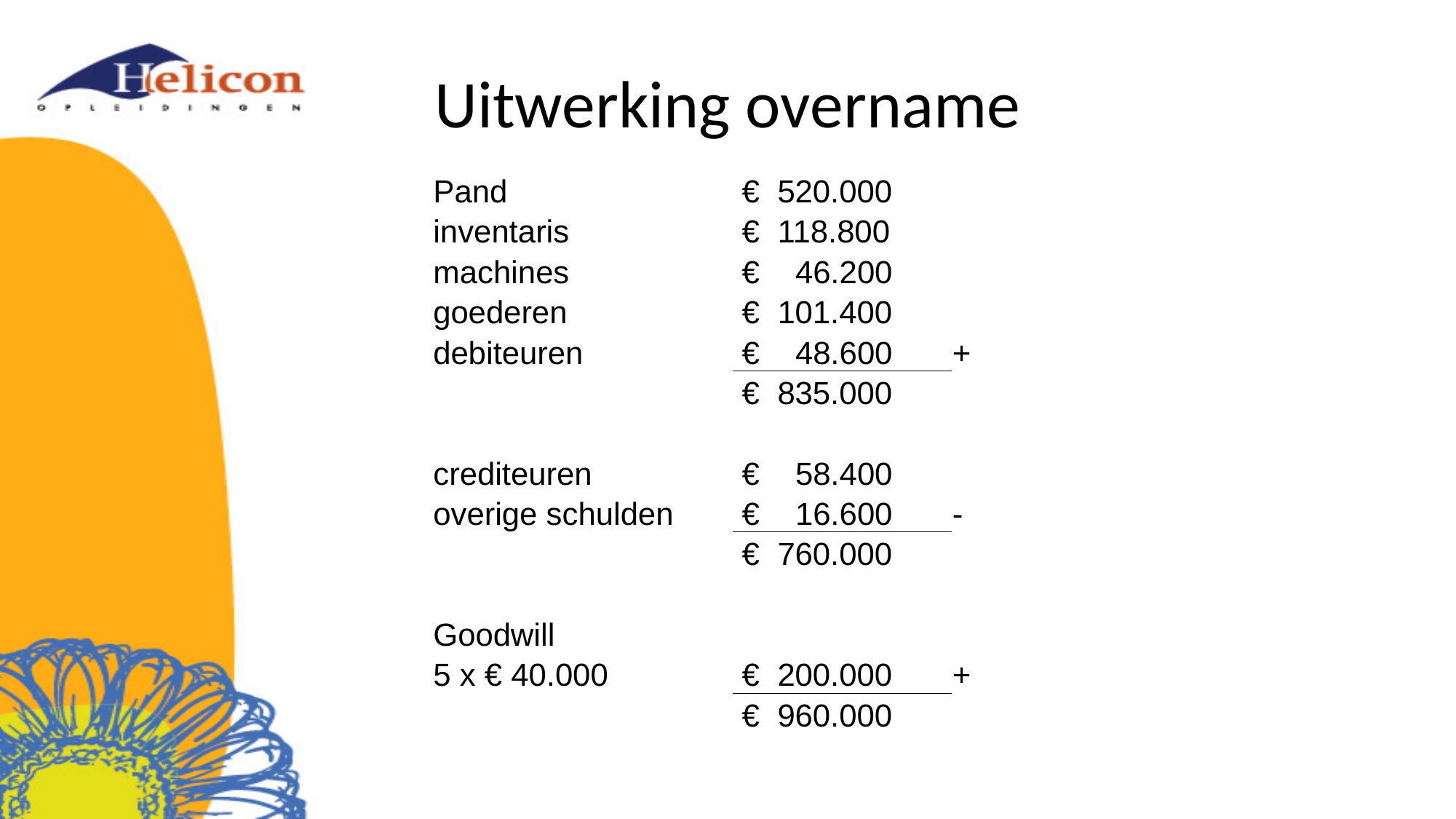

# Uitwerking overname
| Pand | € 520.000 |  |
| --- | --- | --- |
| inventaris | € 118.800 |  |
| machines | € 46.200 |  |
| goederen | € 101.400 |  |
| debiteuren | € 48.600 | + |
|  | € 835.000 |  |
|  |  |  |
| crediteuren | € 58.400 |  |
| overige schulden | € 16.600 | - |
|  | € 760.000 |  |
|  |  |  |
| Goodwill |  |  |
| 5 x € 40.000 | € 200.000 | + |
|  | € 960.000 |  |